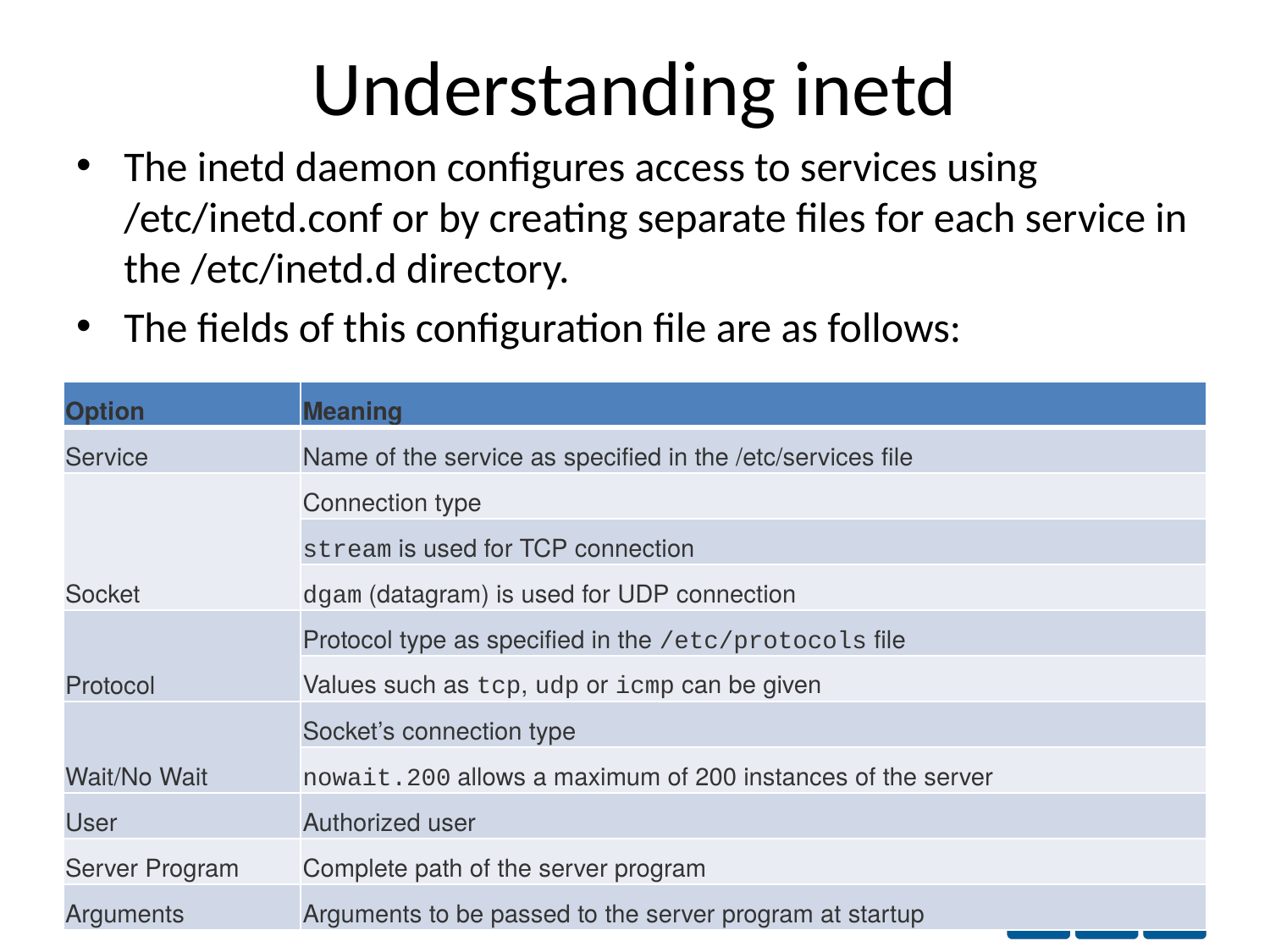

# Understanding inetd
The inetd daemon configures access to services using /etc/inetd.conf or by creating separate files for each service in the /etc/inetd.d directory.
The fields of this configuration file are as follows:
| Option | Meaning |
| --- | --- |
| Service | Name of the service as specified in the /etc/services file |
| Socket | Connection type |
|  | stream is used for TCP connection |
|  | dgam (datagram) is used for UDP connection |
| Protocol | Protocol type as specified in the /etc/protocols file |
|  | Values such as tcp, udp or icmp can be given |
| Wait/No Wait | Socket’s connection type |
|  | nowait.200 allows a maximum of 200 instances of the server |
| User | Authorized user |
| Server Program | Complete path of the server program |
| Arguments | Arguments to be passed to the server program at startup |